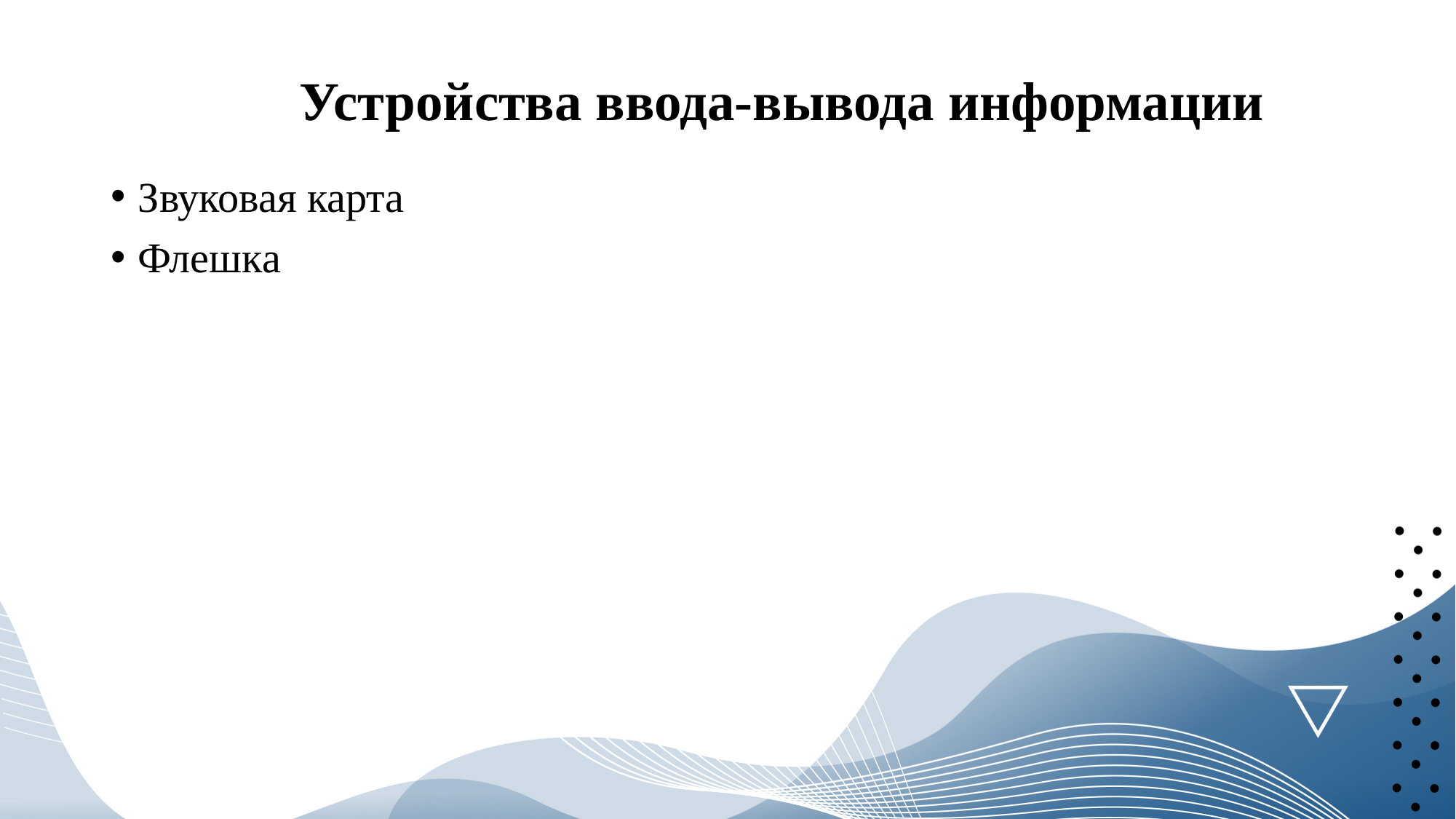

# Устройства ввода-вывода информации
Звуковая карта
Флешка